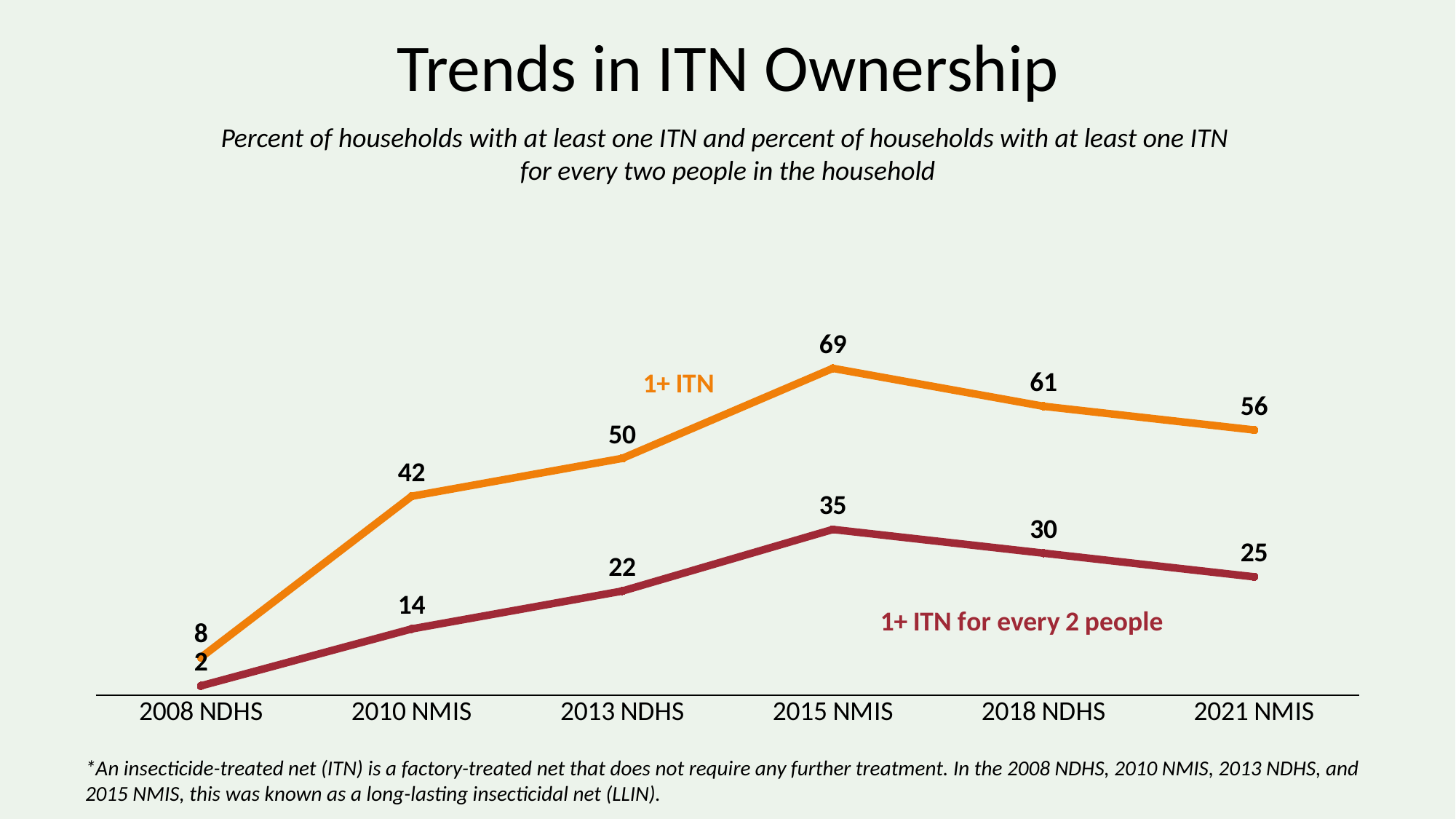

# Trends in ITN Ownership
Percent of households with at least one ITN and percent of households with at least one ITN
for every two people in the household

### Chart

| Category | 1+ ITN | 1+ ITN for every 2 people |
|---|---|---|
| 2008 NDHS | 8.0 | 2.0 |
| 2010 NMIS | 42.0 | 14.0 |
| 2013 NDHS | 50.0 | 22.0 |
| 2015 NMIS | 69.0 | 35.0 |
| 2018 NDHS | 61.0 | 30.0 |
| 2021 NMIS | 56.0 | 25.0 |
*An insecticide-treated net (ITN) is a factory-treated net that does not require any further treatment. In the 2008 NDHS, 2010 NMIS, 2013 NDHS, and 2015 NMIS, this was known as a long-lasting insecticidal net (LLIN).